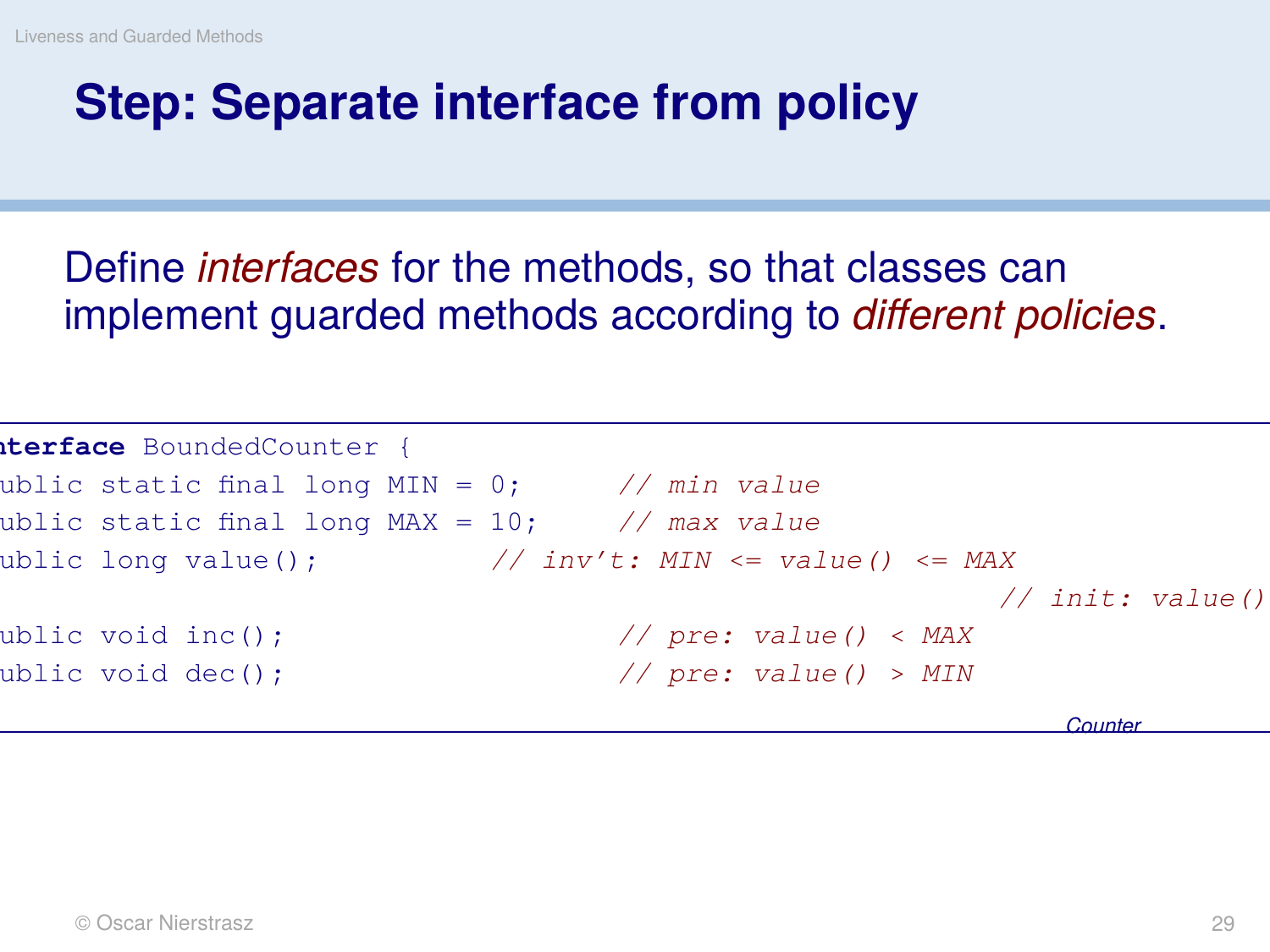

Liveness and Guarded Methods
# Step: Separate interface from policy
Define interfaces for the methods, so that classes can implement guarded methods according to different policies.
public interface BoundedCounter {
	public static final long MIN = 0;	// min value
	public static final long MAX = 10;	// max value
	public long value();		// inv’t: MIN <= value() <= MAX
									// init: value() == MIN
	public void inc();			// pre: value() < MAX
	public void dec();			// pre: value() > MIN
}
Counter
© Oscar Nierstrasz
29